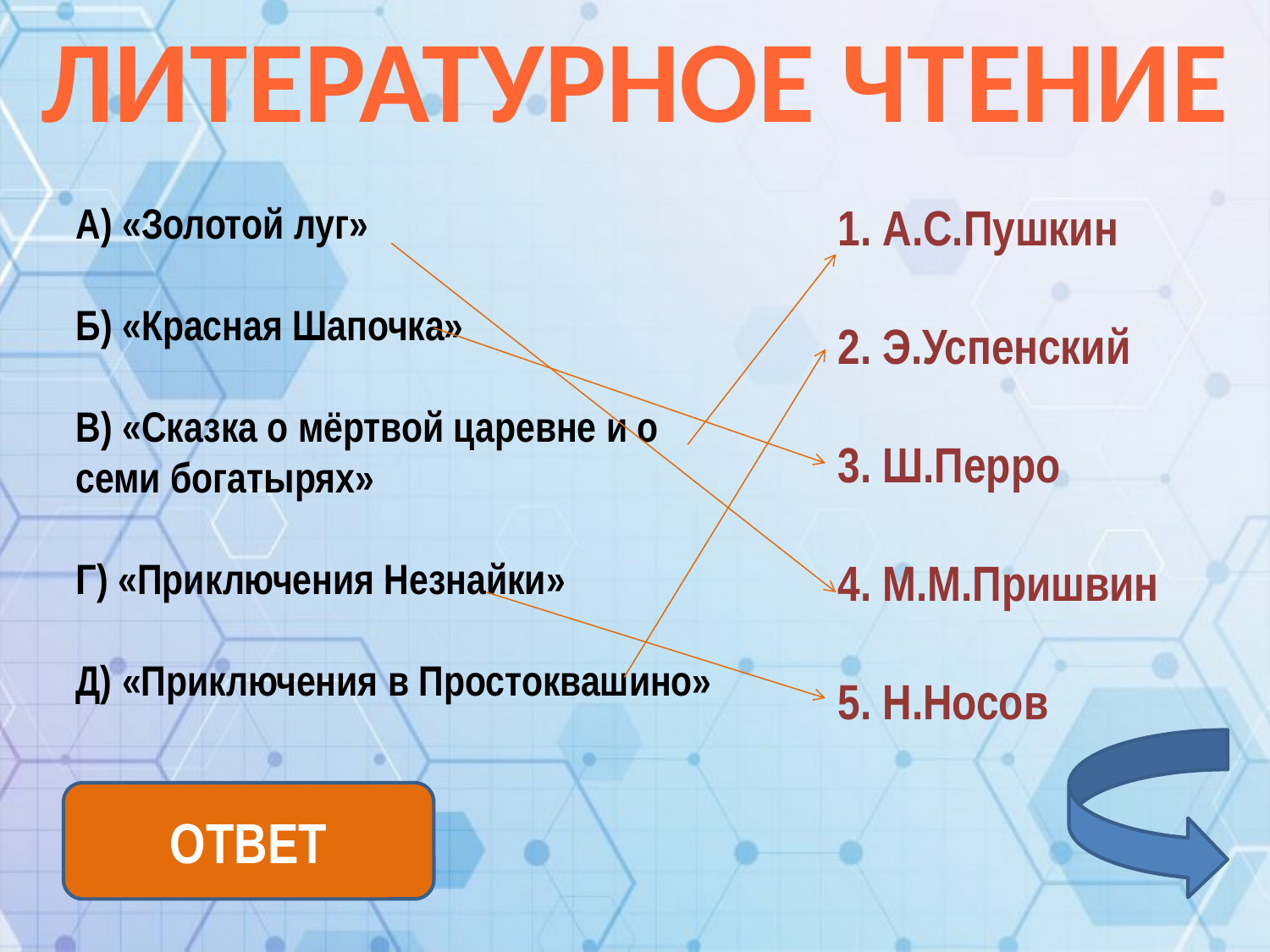

ЛИТЕРАТУРНОЕ ЧТЕНИЕ

А) «Золотой луг»

Б) «Красная Шапочка»

В) «Сказка о мёртвой царевне и о семи богатырях»

Г) «Приключения Незнайки»

Д) «Приключения в Простоквашино»
1. А.С.Пушкин

2. Э.Успенский

3. Ш.Перро

4. М.М.Пришвин

5. Н.Носов

ОТВЕТ